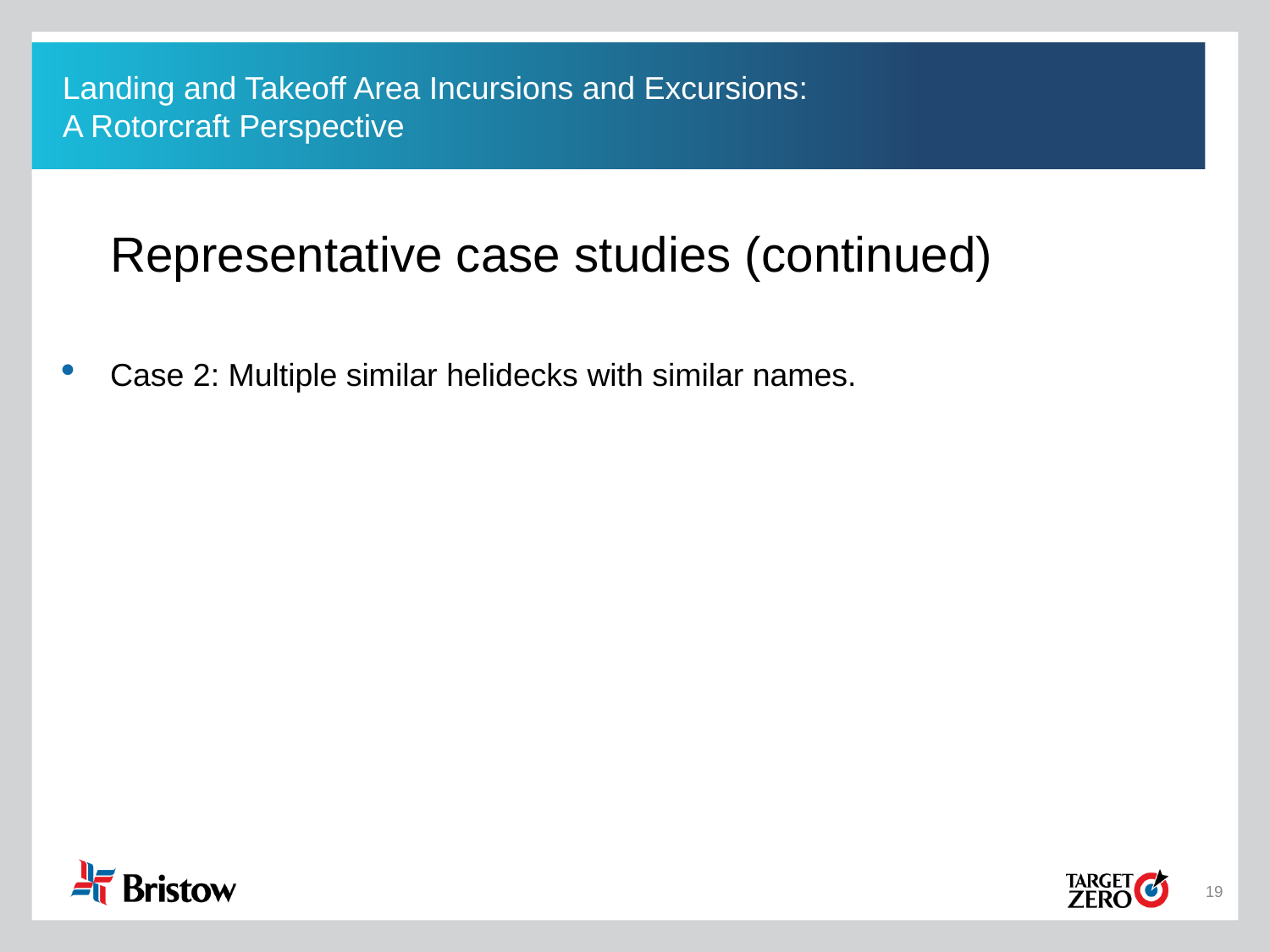

Landing and Takeoff Area Incursions and Excursions:
A Rotorcraft Perspective
	Representative case studies (continued)

Case 2: Multiple similar helidecks with similar names.